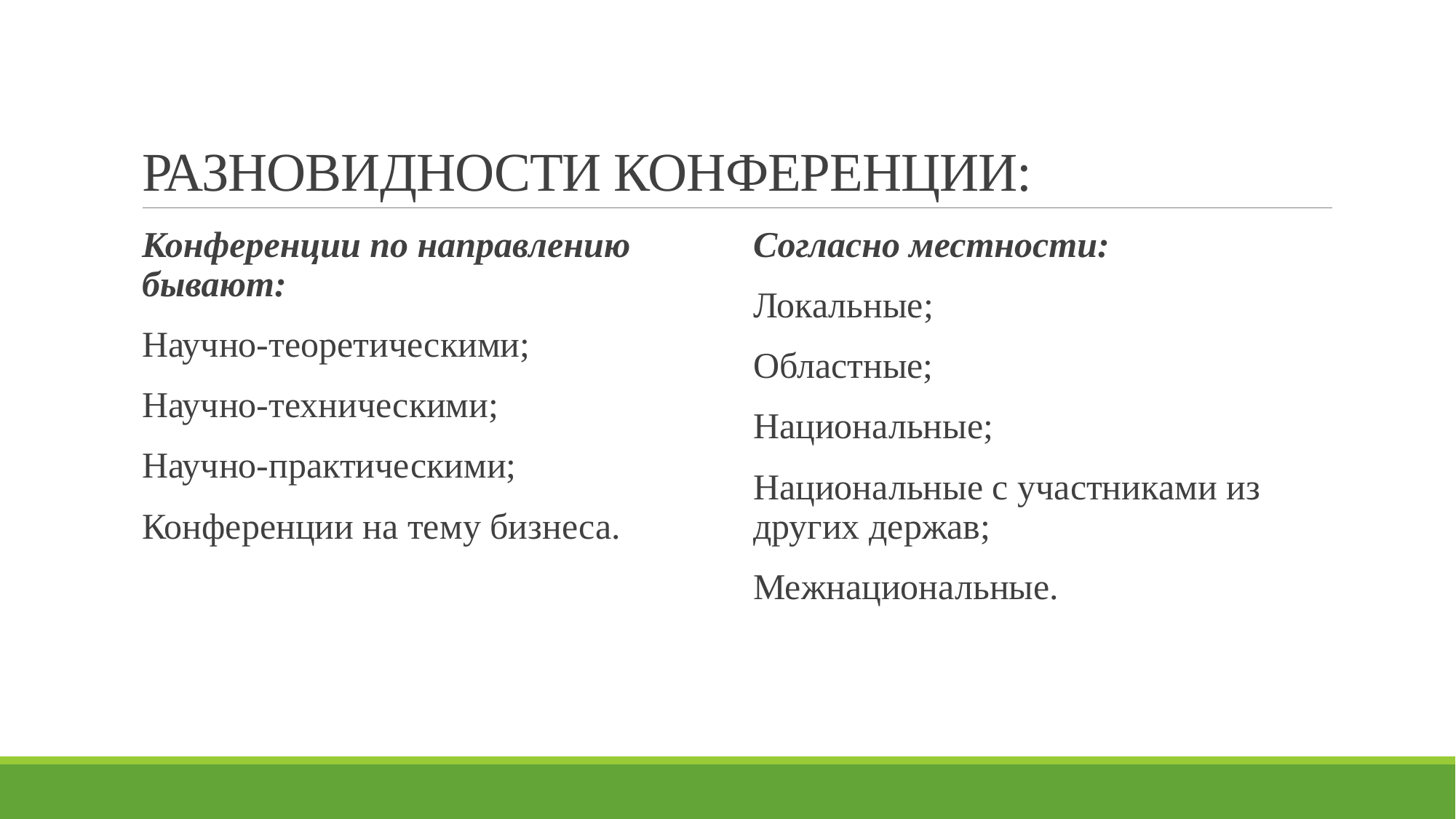

# РАЗНОВИДНОСТИ КОНФЕРЕНЦИИ:
Конференции по направлению бывают:
Научно-теоретическими;
Научно-техническими;
Научно-практическими;
Конференции на тему бизнеса.

Согласно местности:
Локальные;
Областные;
Национальные;
Национальные с участниками из других держав;
Межнациональные.